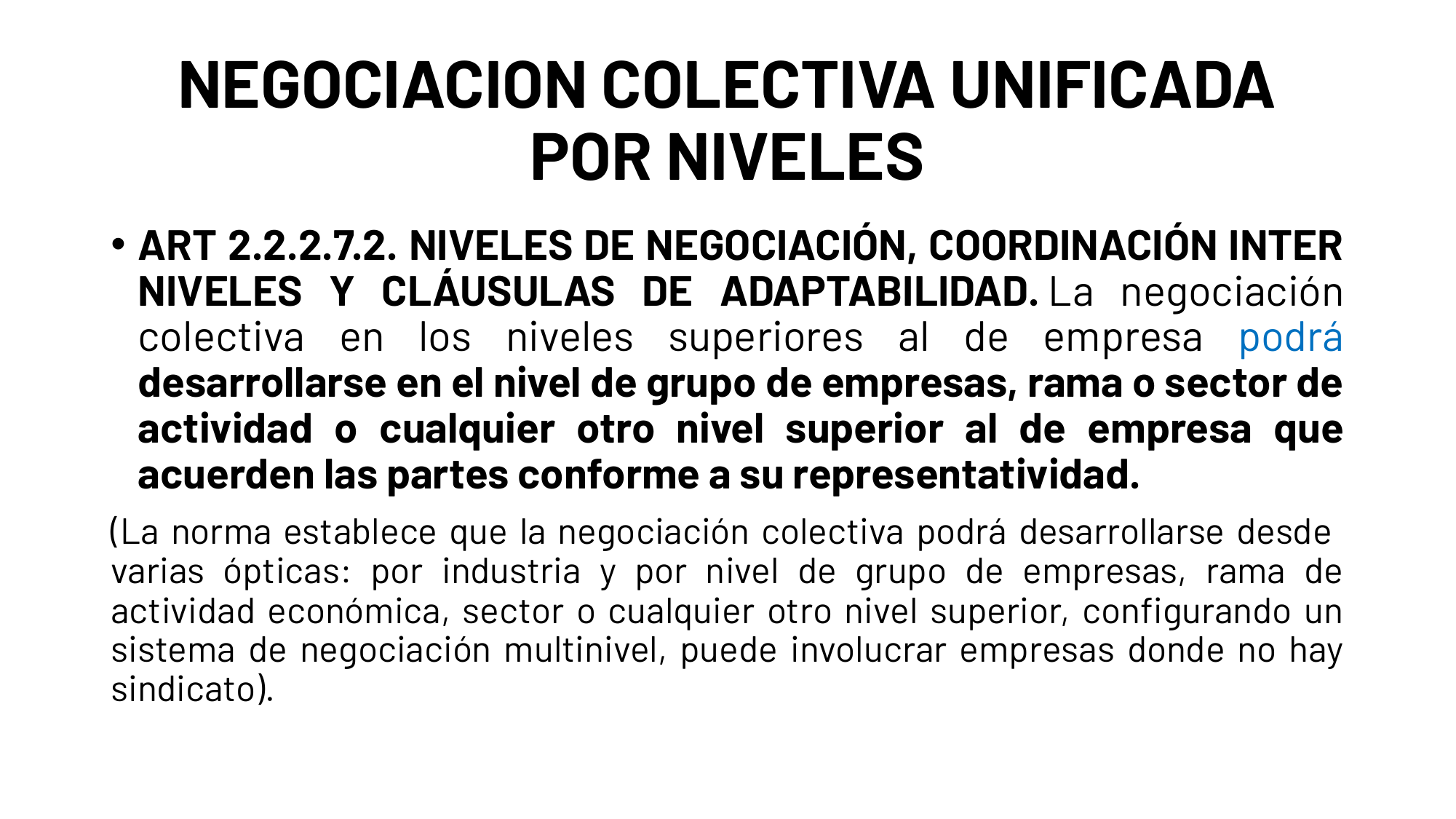

# NEGOCIACION COLECTIVA UNIFICADA POR NIVELES
ART 2.2.2.7.2. NIVELES DE NEGOCIACIÓN, COORDINACIÓN INTER NIVELES Y CLÁUSULAS DE ADAPTABILIDAD. La negociación colectiva en los niveles superiores al de empresa podrá desarrollarse en el nivel de grupo de empresas, rama o sector de actividad o cualquier otro nivel superior al de empresa que acuerden las partes conforme a su representatividad.
(La norma establece que la negociación colectiva podrá desarrollarse desde  varias ópticas: por industria y por nivel de grupo de empresas, rama de actividad económica, sector o cualquier otro nivel superior, configurando un sistema de negociación multinivel, puede involucrar empresas donde no hay sindicato).